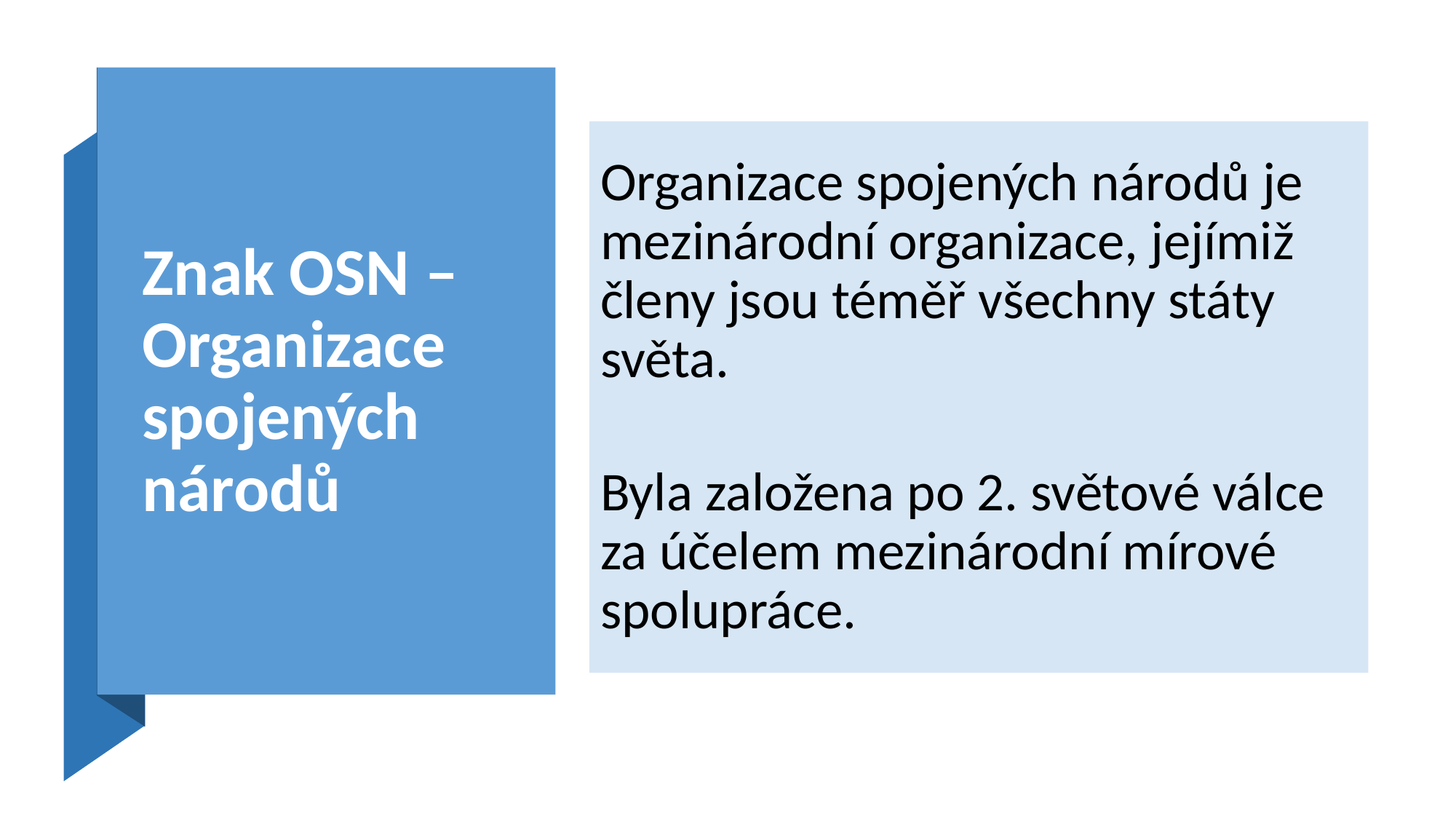

# Znak OSN – Organizace spojených národů
Organizace spojených národů je mezinárodní organizace, jejímiž členy jsou téměř všechny státy světa.
Byla založena po 2. světové válce za účelem mezinárodní mírové spolupráce.